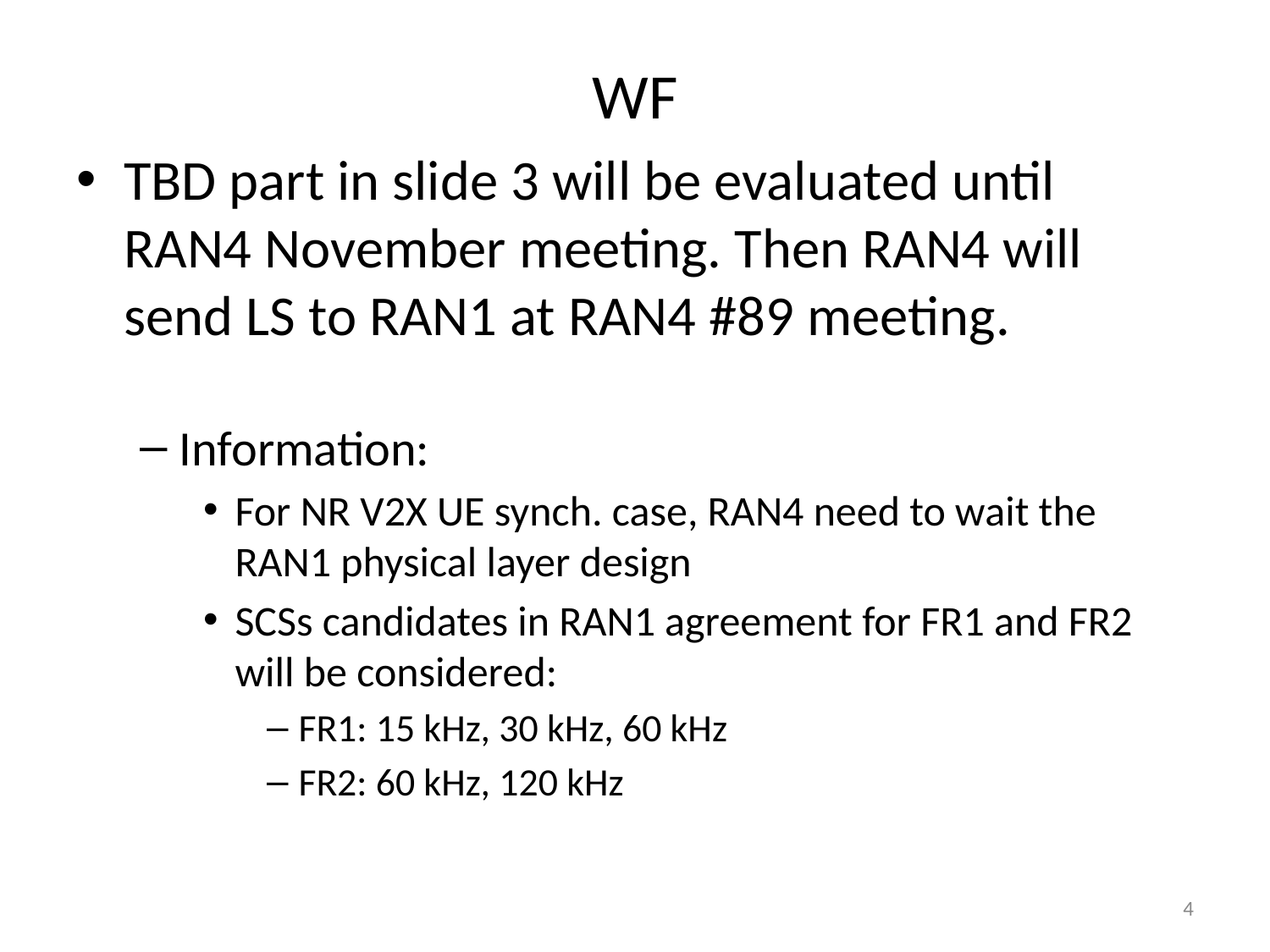

# WF
TBD part in slide 3 will be evaluated until RAN4 November meeting. Then RAN4 will send LS to RAN1 at RAN4 #89 meeting.

Information:
For NR V2X UE synch. case, RAN4 need to wait the RAN1 physical layer design
SCSs candidates in RAN1 agreement for FR1 and FR2 will be considered:
FR1: 15 kHz, 30 kHz, 60 kHz
FR2: 60 kHz, 120 kHz

4